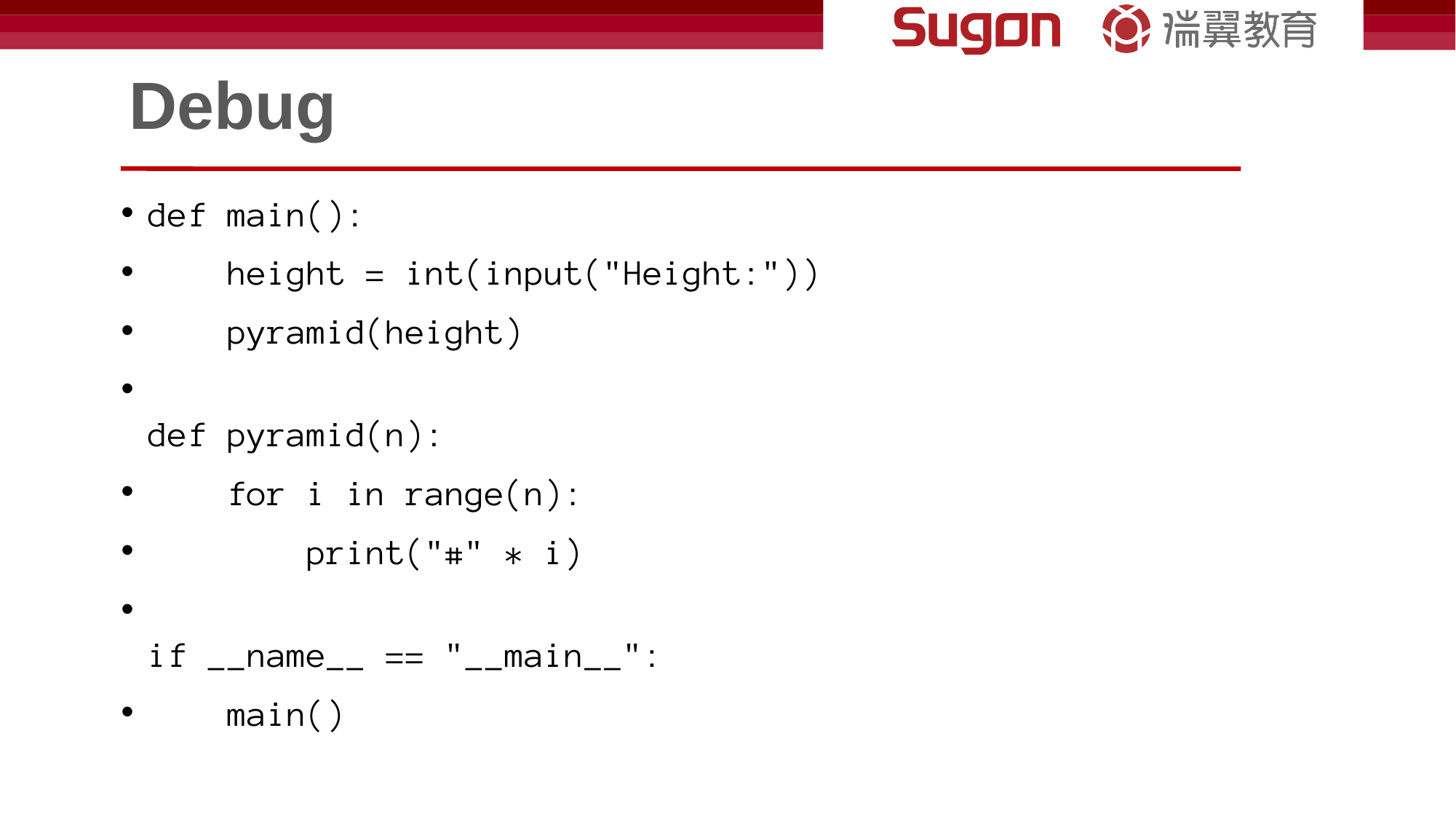

# Debug
def main():
    height = int(input("Height:"))
    pyramid(height)
def pyramid(n):
    for i in range(n):
        print("#" * i)
if __name__ == "__main__":
    main()